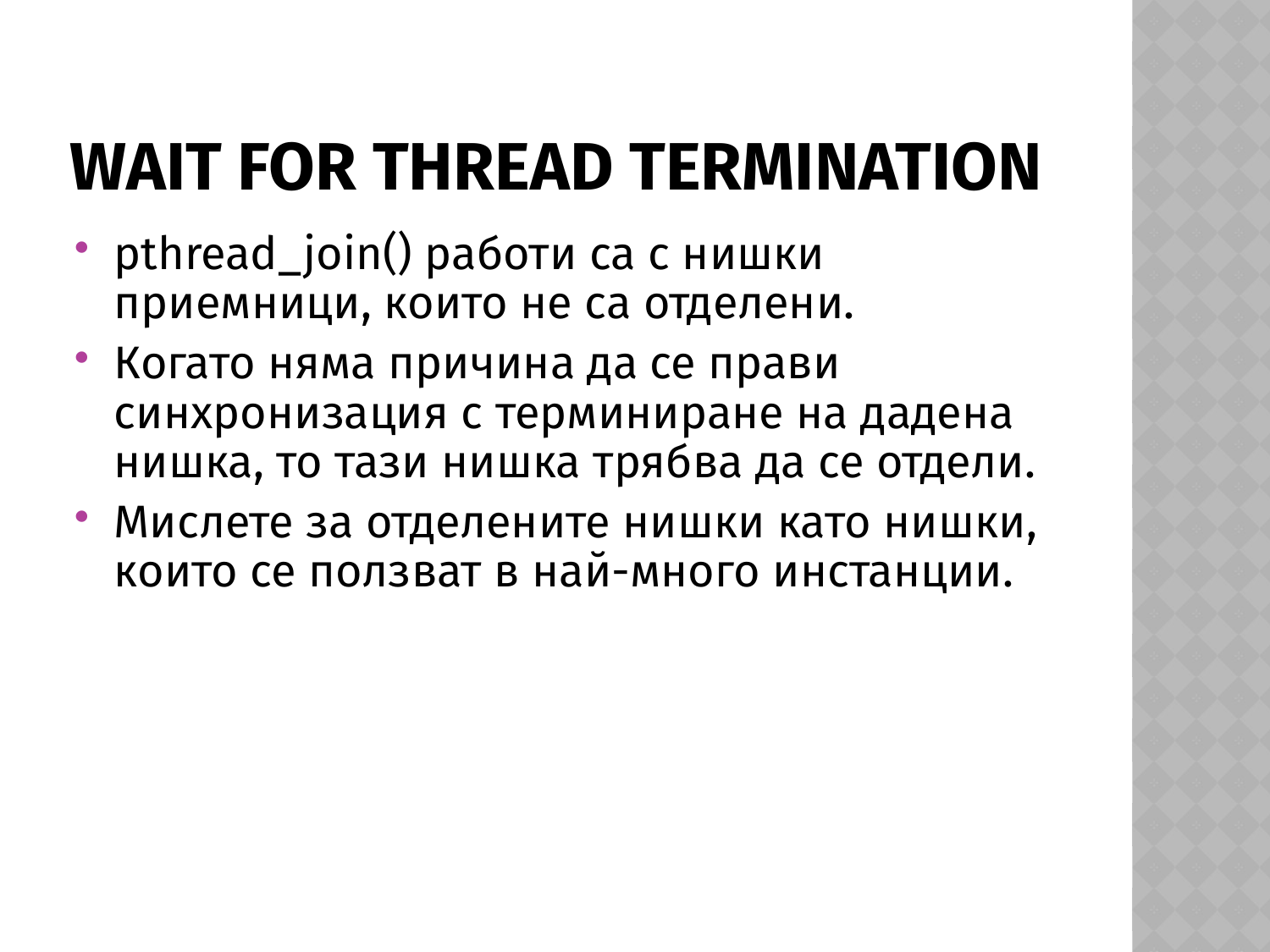

# Wait for Thread Termination
pthread_join() работи са с нишки приемници, които не са отделени.
Когато няма причина да се прави синхронизация с терминиране на дадена нишка, то тази нишка трябва да се отдели.
Мислете за отделените нишки като нишки, които се ползват в най-много инстанции.